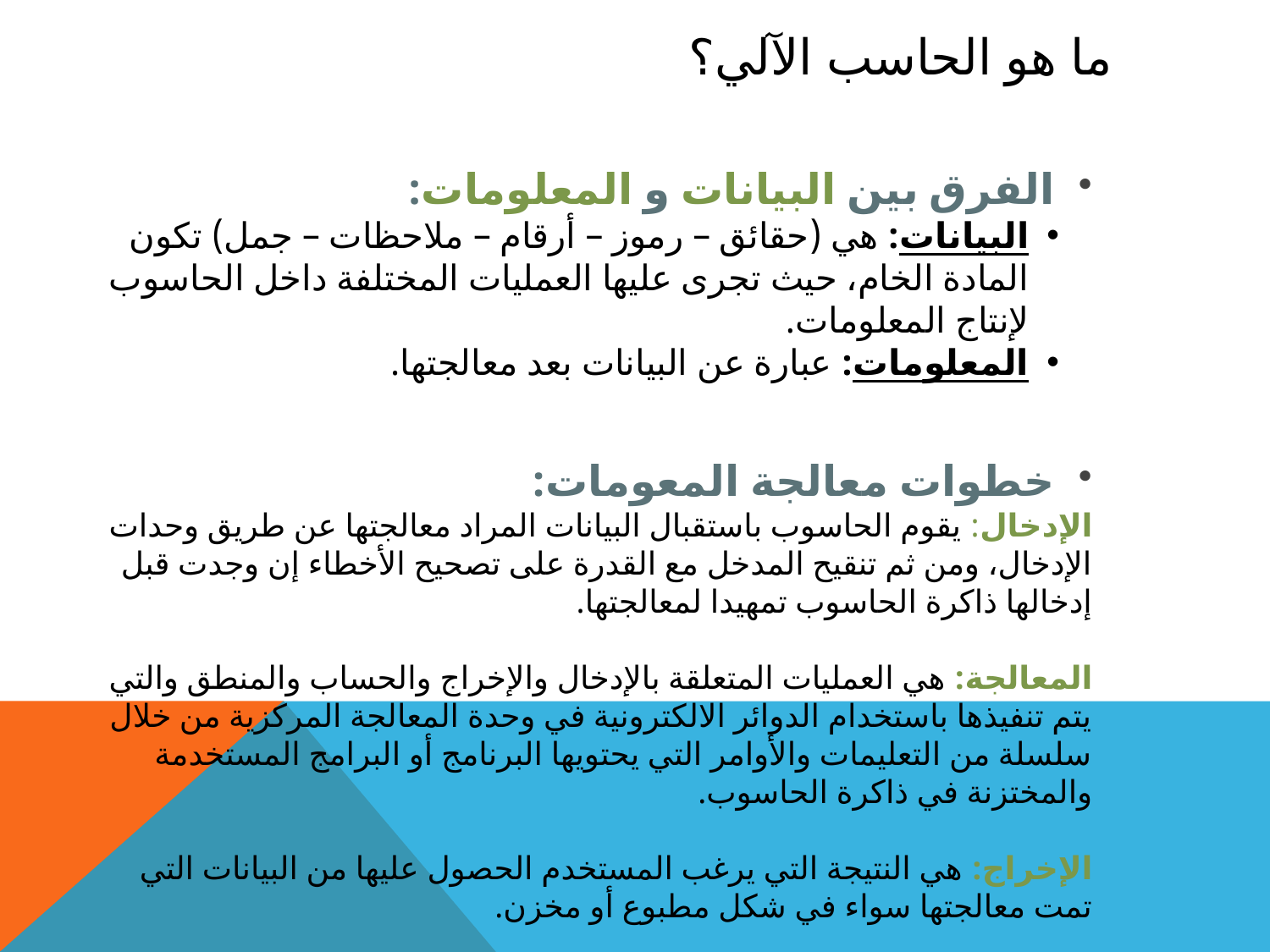

# ما هو الحاسب الآلي؟
الفرق بين البيانات و المعلومات:
البيانات: هي (حقائق – رموز – أرقام – ملاحظات – جمل) تكون المادة الخام، حيث تجرى عليها العمليات المختلفة داخل الحاسوب لإنتاج المعلومات.
المعلومات: عبارة عن البيانات بعد معالجتها.

خطوات معالجة المعومات:
الإدخال: يقوم الحاسوب باستقبال البيانات المراد معالجتها عن طريق وحدات الإدخال، ومن ثم تنقيح المدخل مع القدرة على تصحيح الأخطاء إن وجدت قبل إدخالها ذاكرة الحاسوب تمهيدا لمعالجتها.

المعالجة: هي العمليات المتعلقة بالإدخال والإخراج والحساب والمنطق والتي يتم تنفيذها باستخدام الدوائر الالكترونية في وحدة المعالجة المركزية من خلال سلسلة من التعليمات والأوامر التي يحتويها البرنامج أو البرامج المستخدمة والمختزنة في ذاكرة الحاسوب.

الإخراج: هي النتيجة التي يرغب المستخدم الحصول عليها من البيانات التي تمت معالجتها سواء في شكل مطبوع أو مخزن.